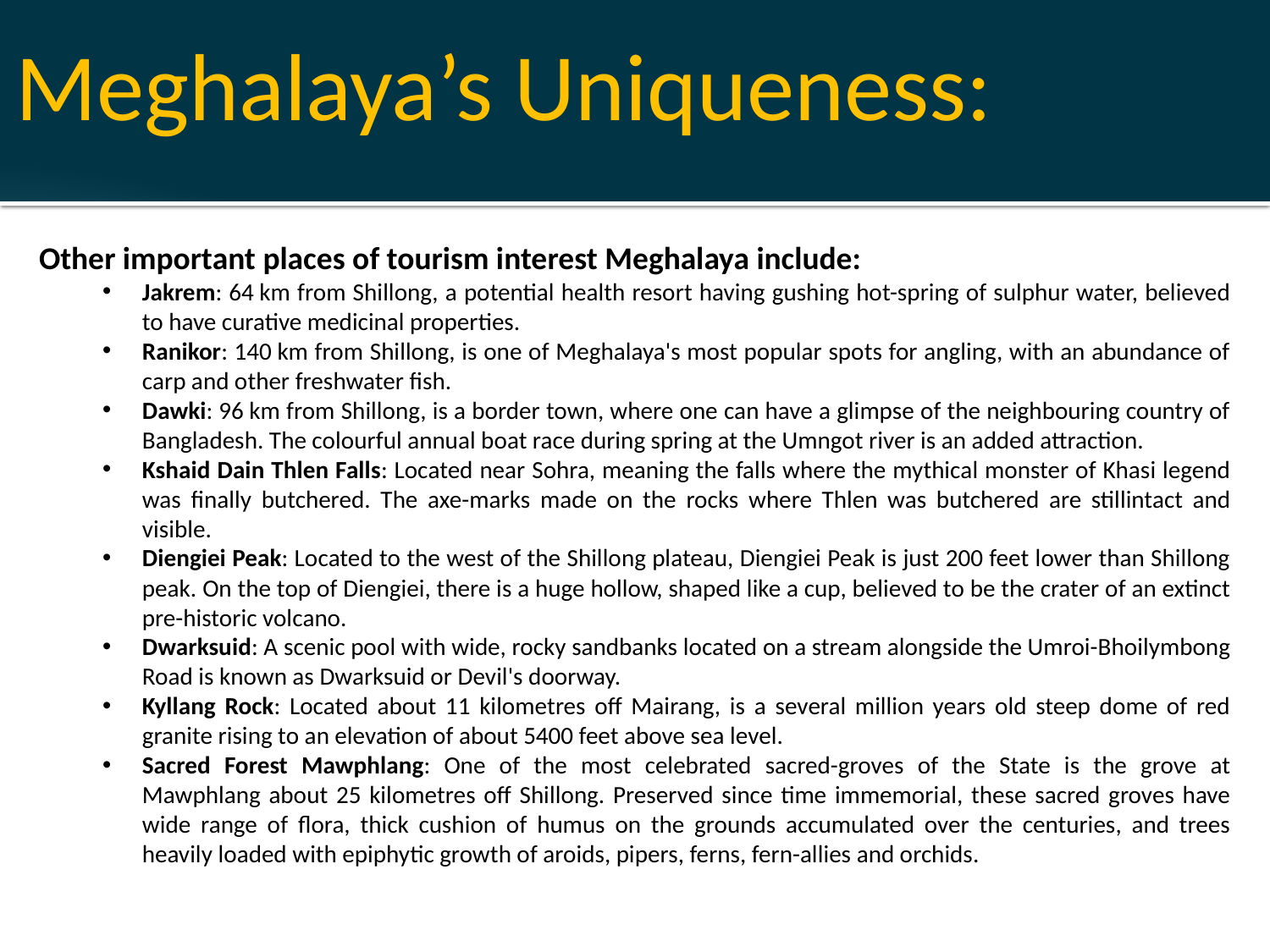

Meghalaya’s Uniqueness:

Other important places of tourism interest Meghalaya include:
Jakrem: 64 km from Shillong, a potential health resort having gushing hot-spring of sulphur water, believed to have curative medicinal properties.
Ranikor: 140 km from Shillong, is one of Meghalaya's most popular spots for angling, with an abundance of carp and other freshwater fish.
Dawki: 96 km from Shillong, is a border town, where one can have a glimpse of the neighbouring country of Bangladesh. The colourful annual boat race during spring at the Umngot river is an added attraction.
Kshaid Dain Thlen Falls: Located near Sohra, meaning the falls where the mythical monster of Khasi legend was finally butchered. The axe-marks made on the rocks where Thlen was butchered are stillintact and visible.
Diengiei Peak: Located to the west of the Shillong plateau, Diengiei Peak is just 200 feet lower than Shillong peak. On the top of Diengiei, there is a huge hollow, shaped like a cup, believed to be the crater of an extinct pre-historic volcano.
Dwarksuid: A scenic pool with wide, rocky sandbanks located on a stream alongside the Umroi-Bhoilymbong Road is known as Dwarksuid or Devil's doorway.
Kyllang Rock: Located about 11 kilometres off Mairang, is a several million years old steep dome of red granite rising to an elevation of about 5400 feet above sea level.
Sacred Forest Mawphlang: One of the most celebrated sacred-groves of the State is the grove at Mawphlang about 25 kilometres off Shillong. Preserved since time immemorial, these sacred groves have wide range of flora, thick cushion of humus on the grounds accumulated over the centuries, and trees heavily loaded with epiphytic growth of aroids, pipers, ferns, fern-allies and orchids.